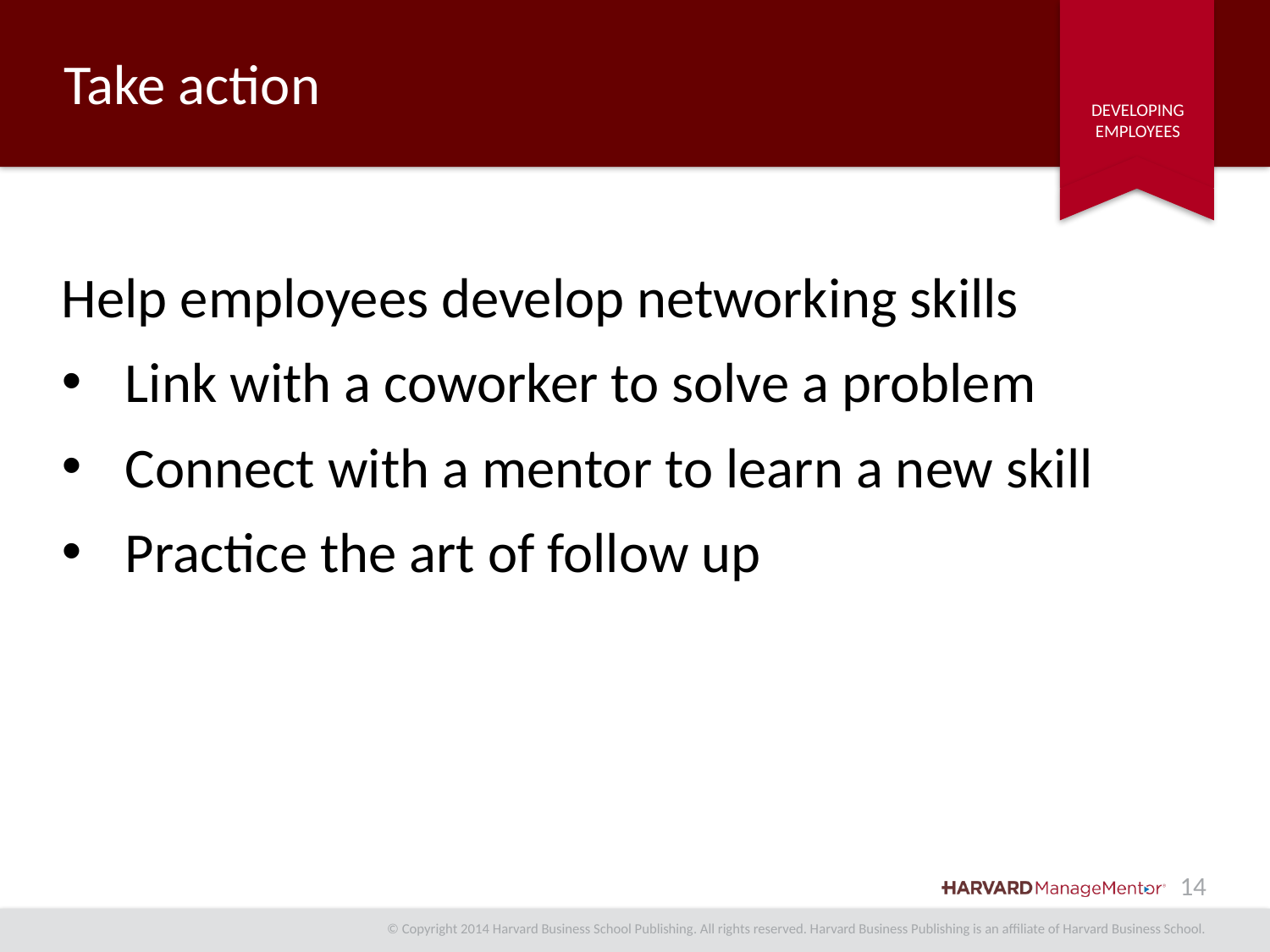

# Take action
Help employees develop networking skills
Link with a coworker to solve a problem
Connect with a mentor to learn a new skill
Practice the art of follow up